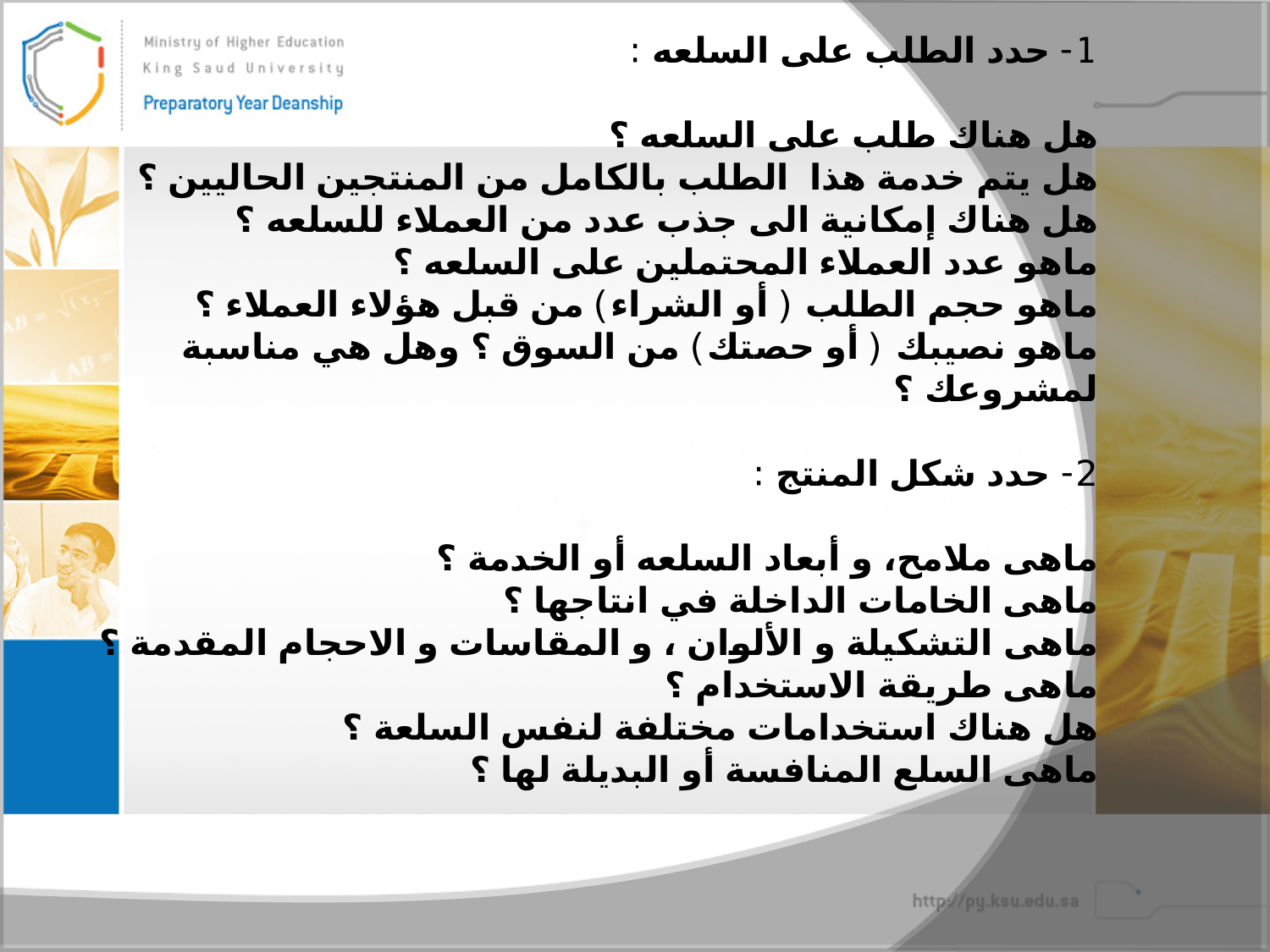

1- حدد الطلب على السلعه :
هل هناك طلب على السلعه ؟
هل يتم خدمة هذا  الطلب بالكامل من المنتجين الحاليين ؟
هل هناك إمكانية الى جذب عدد من العملاء للسلعه ؟
ماهو عدد العملاء المحتملين على السلعه ؟
ماهو حجم الطلب ( أو الشراء) من قبل هؤلاء العملاء ؟
ماهو نصيبك ( أو حصتك) من السوق ؟ وهل هي مناسبة لمشروعك ؟
2- حدد شكل المنتج :
ماهى ملامح، و أبعاد السلعه أو الخدمة ؟
ماهى الخامات الداخلة في انتاجها ؟
ماهى التشكيلة و الألوان ، و المقاسات و الاحجام المقدمة ؟
ماهى طريقة الاستخدام ؟
هل هناك استخدامات مختلفة لنفس السلعة ؟
ماهى السلع المنافسة أو البديلة لها ؟